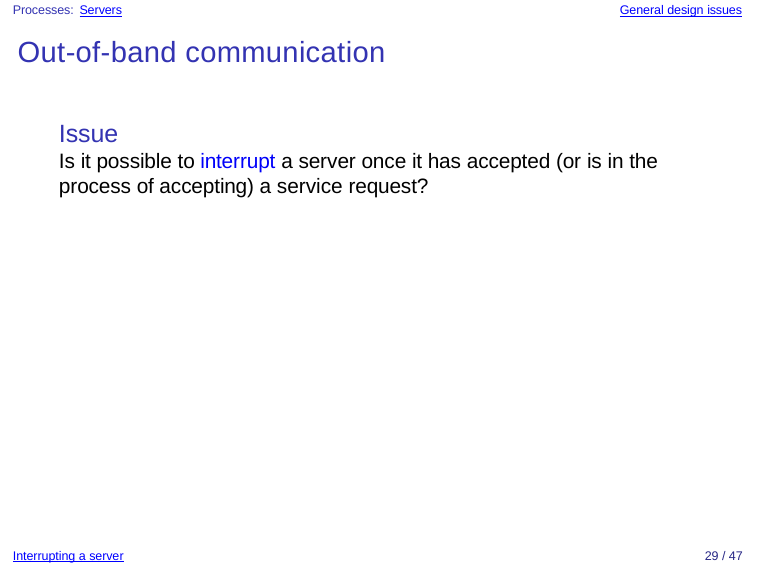

Processes: Servers
General design issues
Out-of-band communication

Issue
Is it possible to interrupt a server once it has accepted (or is in the  process of accepting) a service request?
Interrupting a server
29 / 47